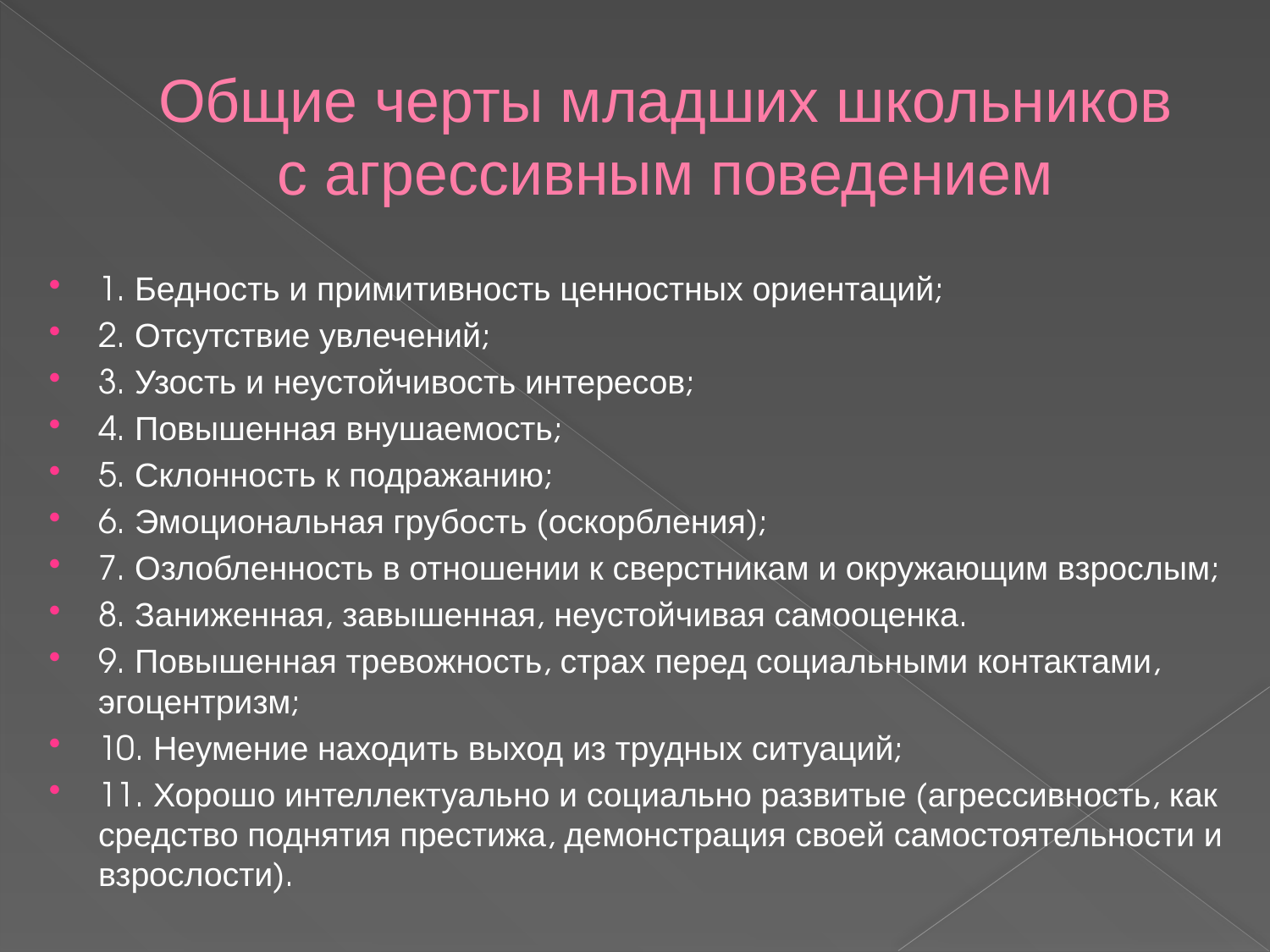

# Общие черты младших школьников с агрессивным поведением
1. Бедность и примитивность ценностных ориентаций;
2. Отсутствие увлечений;
3. Узость и неустойчивость интересов;
4. Повышенная внушаемость;
5. Склонность к подражанию;
6. Эмоциональная грубость (оскорбления);
7. Озлобленность в отношении к сверстникам и окружающим взрослым;
8. Заниженная, завышенная, неустойчивая самооценка.
9. Повышенная тревожность, страх перед социальными контактами, эгоцентризм;
10. Неумение находить выход из трудных ситуаций;
11. Хорошо интеллектуально и социально развитые (агрессивность, как средство поднятия престижа, демонстрация своей самостоятельности и взрослости).